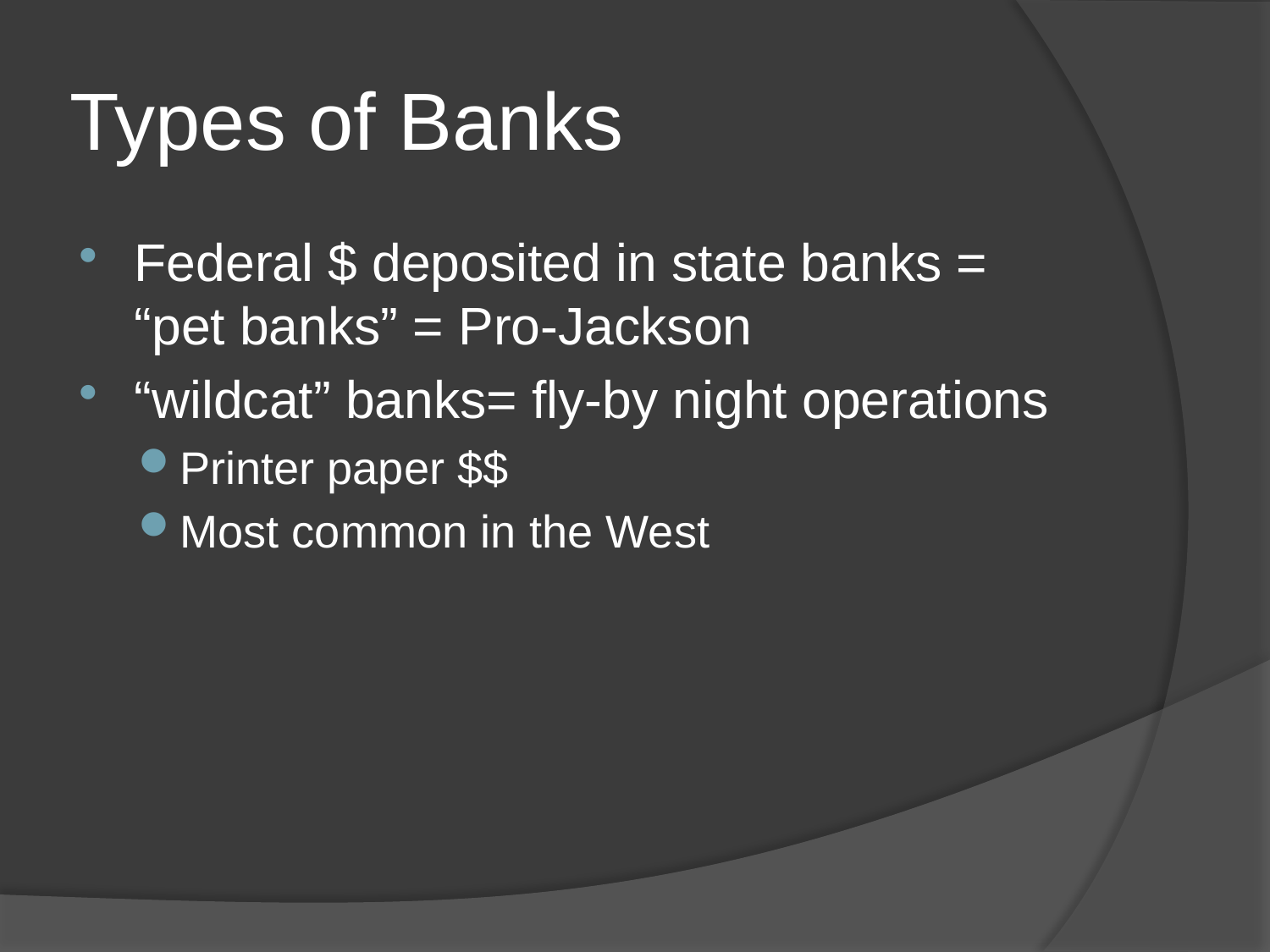

# Types of Banks
Federal $ deposited in state banks = “pet banks” = Pro-Jackson
“wildcat” banks= fly-by night operations
Printer paper $$
Most common in the West